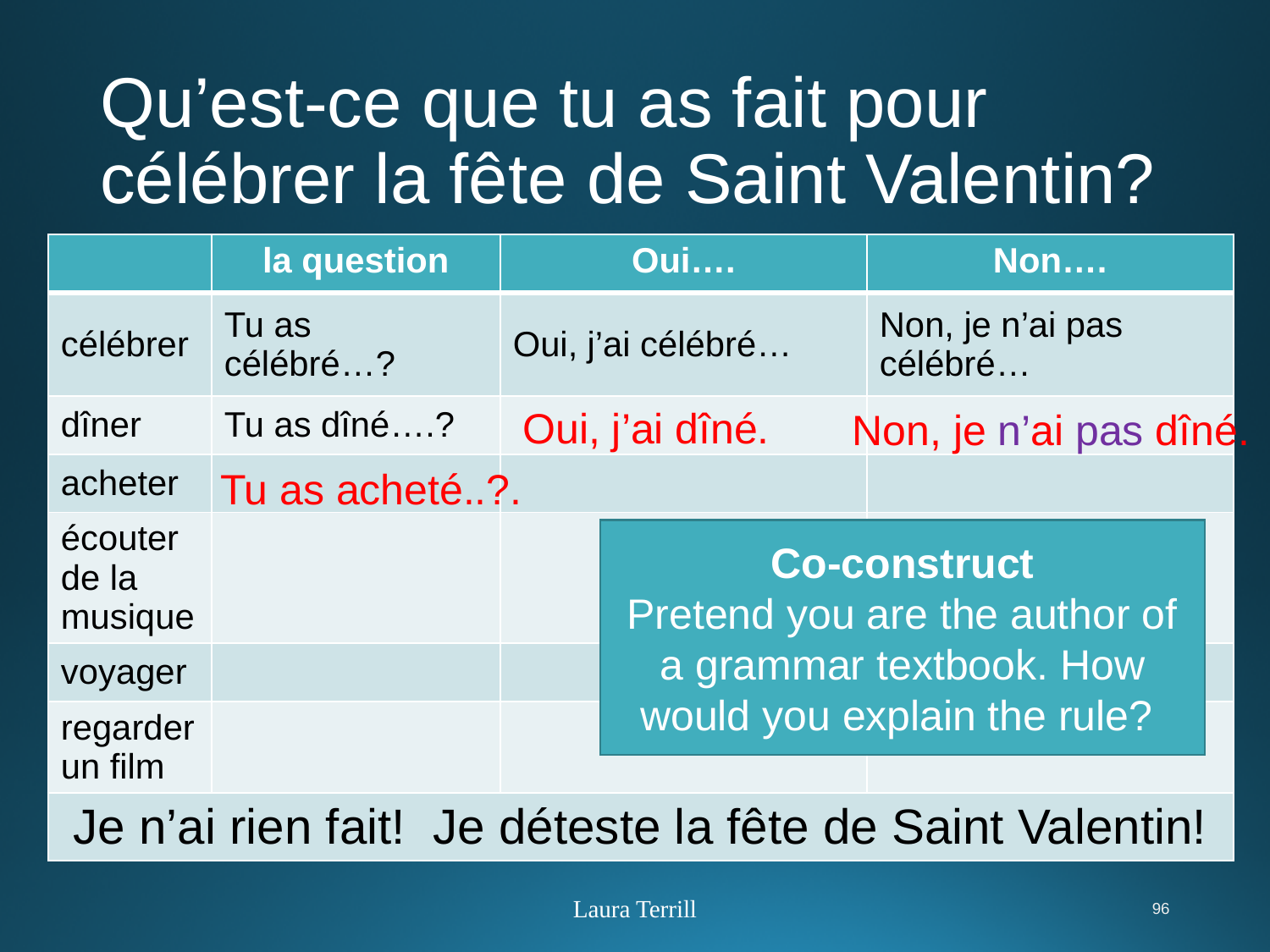

# Qu’est-ce que tu as fait pour célébrer la fête de Saint Valentin?
|  | la question | Oui…. | Non…. |
| --- | --- | --- | --- |
| célébrer | Tu as célébré…? | Oui, j’ai célébré… | Non, je n’ai pas célébré… |
| dîner | Tu as dîné….? |  |  |
| acheter |  |  |  |
| écouter de la musique |  |  |  |
| voyager |  |  |  |
| regarder un film |  |  |  |
| Je n’ai rien fait! Je déteste la fête de Saint Valentin! |  |  |  |
Oui, j’ai dîné.
Non, je n’ai pas dîné.
Tu as acheté..?.
Co-construct
Pretend you are the author of a grammar textbook. How would you explain the rule?
Laura Terrill
96